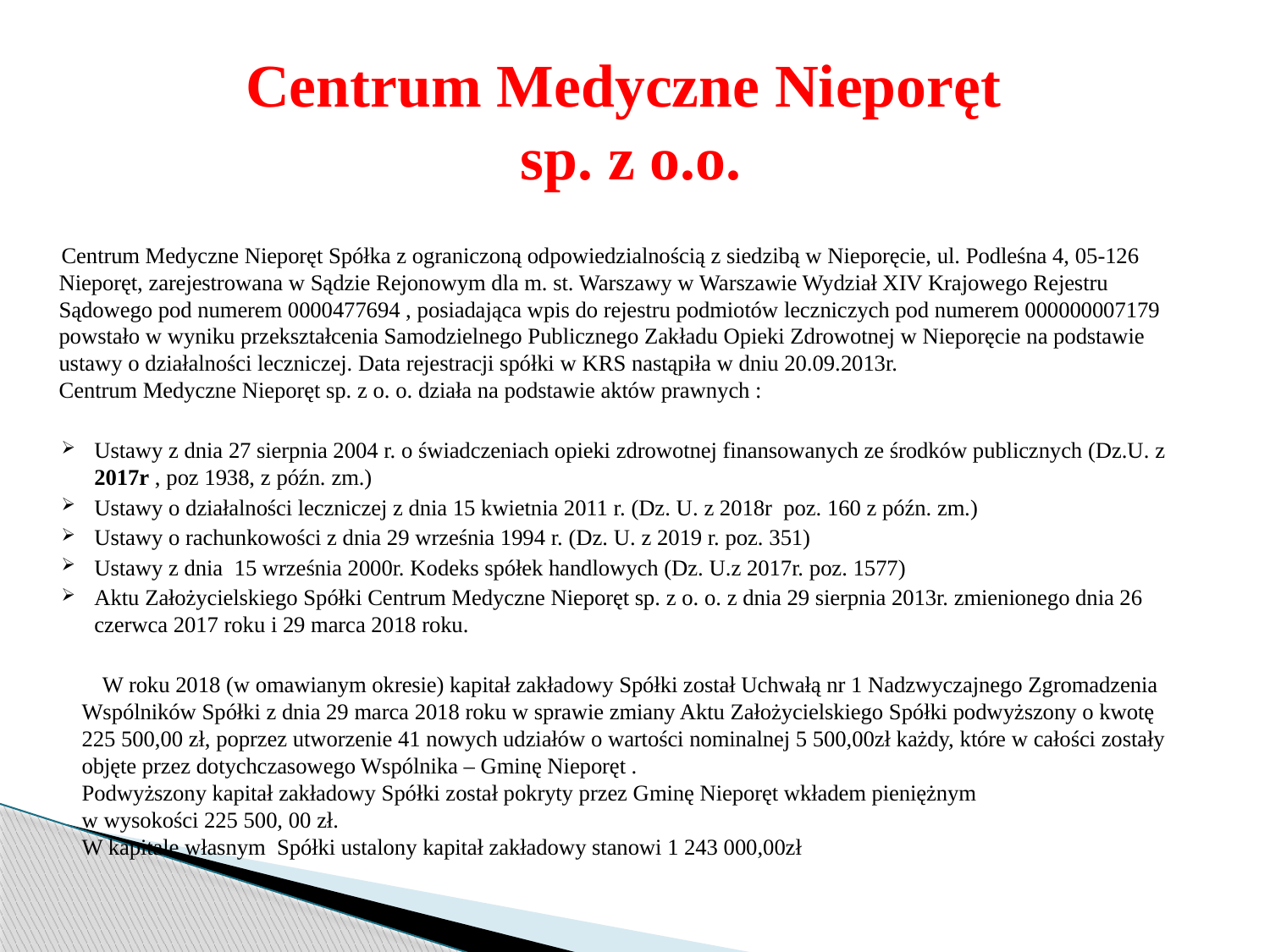

# Centrum Medyczne Nieporęt sp. z o.o.

Centrum Medyczne Nieporęt Spółka z ograniczoną odpowiedzialnością z siedzibą w Nieporęcie, ul. Podleśna 4, 05-126 Nieporęt, zarejestrowana w Sądzie Rejonowym dla m. st. Warszawy w Warszawie Wydział XIV Krajowego Rejestru Sądowego pod numerem 0000477694 , posiadająca wpis do rejestru podmiotów leczniczych pod numerem 000000007179 powstało w wyniku przekształcenia Samodzielnego Publicznego Zakładu Opieki Zdrowotnej w Nieporęcie na podstawie ustawy o działalności leczniczej. Data rejestracji spółki w KRS nastąpiła w dniu 20.09.2013r.
Centrum Medyczne Nieporęt sp. z o. o. działa na podstawie aktów prawnych :

Ustawy z dnia 27 sierpnia 2004 r. o świadczeniach opieki zdrowotnej finansowanych ze środków publicznych (Dz.U. z 2017r , poz 1938, z późn. zm.)
Ustawy o działalności leczniczej z dnia 15 kwietnia 2011 r. (Dz. U. z 2018r  poz. 160 z późn. zm.)
Ustawy o rachunkowości z dnia 29 września 1994 r. (Dz. U. z 2019 r. poz. 351)
Ustawy z dnia  15 września 2000r. Kodeks spółek handlowych (Dz. U.z 2017r. poz. 1577)
Aktu Założycielskiego Spółki Centrum Medyczne Nieporęt sp. z o. o. z dnia 29 sierpnia 2013r. zmienionego dnia 26 czerwca 2017 roku i 29 marca 2018 roku.

W roku 2018 (w omawianym okresie) kapitał zakładowy Spółki został Uchwałą nr 1 Nadzwyczajnego Zgromadzenia Wspólników Spółki z dnia 29 marca 2018 roku w sprawie zmiany Aktu Założycielskiego Spółki podwyższony o kwotę 225 500,00 zł, poprzez utworzenie 41 nowych udziałów o wartości nominalnej 5 500,00zł każdy, które w całości zostały objęte przez dotychczasowego Wspólnika – Gminę Nieporęt .
Podwyższony kapitał zakładowy Spółki został pokryty przez Gminę Nieporęt wkładem pieniężnym
w wysokości 225 500, 00 zł.
W kapitale własnym  Spółki ustalony kapitał zakładowy stanowi 1 243 000,00zł